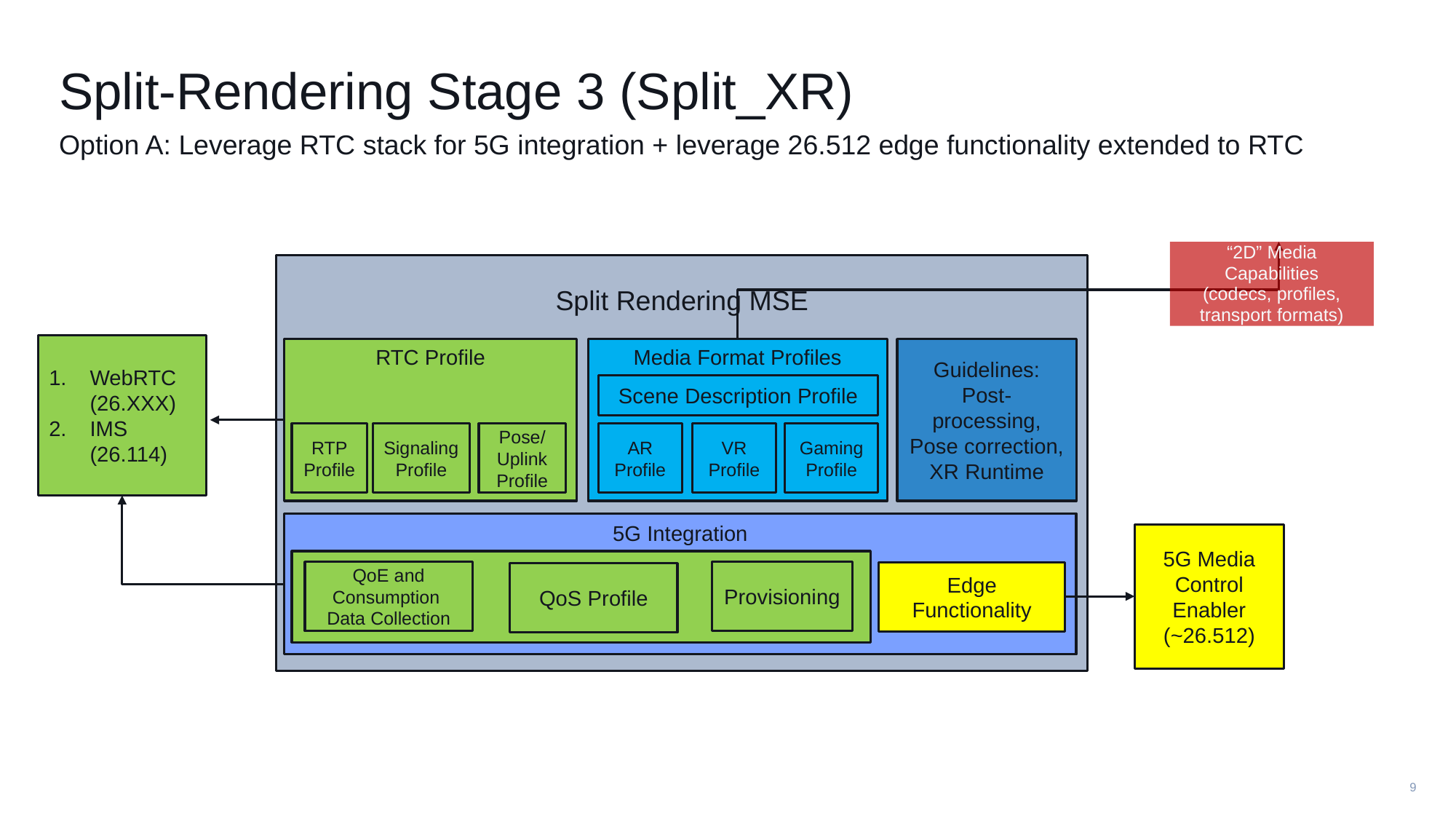

# Split-Rendering Stage 3 (Split_XR)
Option A: Leverage RTC stack for 5G integration + leverage 26.512 edge functionality extended to RTC
“2D” Media Capabilities
(codecs, profiles, transport formats)
Split Rendering MSE

WebRTC (26.XXX)
IMS (26.114)
RTC Profile

Media Format Profiles

Scene Description Profile
AR Profile
VR Profile
Gaming Profile
Guidelines: Post-processing, Pose correction,
XR Runtime
RTP Profile
Signaling Profile
Pose/
Uplink
Profile
5G Integration

5G Media Control Enabler
(~26.512)

QoE and Consumption
Data Collection
Provisioning
Edge Functionality
QoS Profile